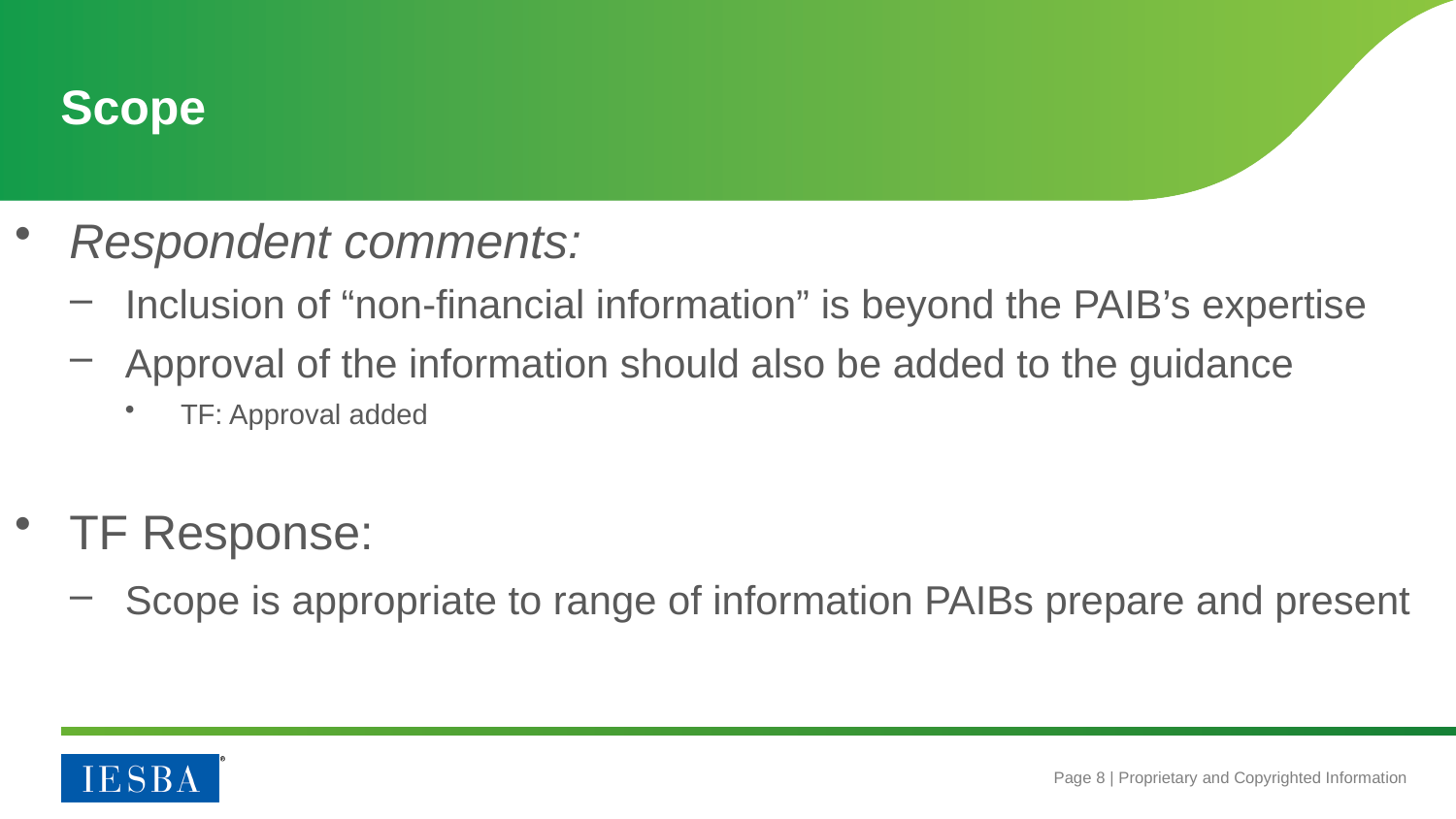

# Scope
Respondent comments:
Inclusion of “non-financial information” is beyond the PAIB’s expertise
Approval of the information should also be added to the guidance
TF: Approval added

TF Response:
Scope is appropriate to range of information PAIBs prepare and present